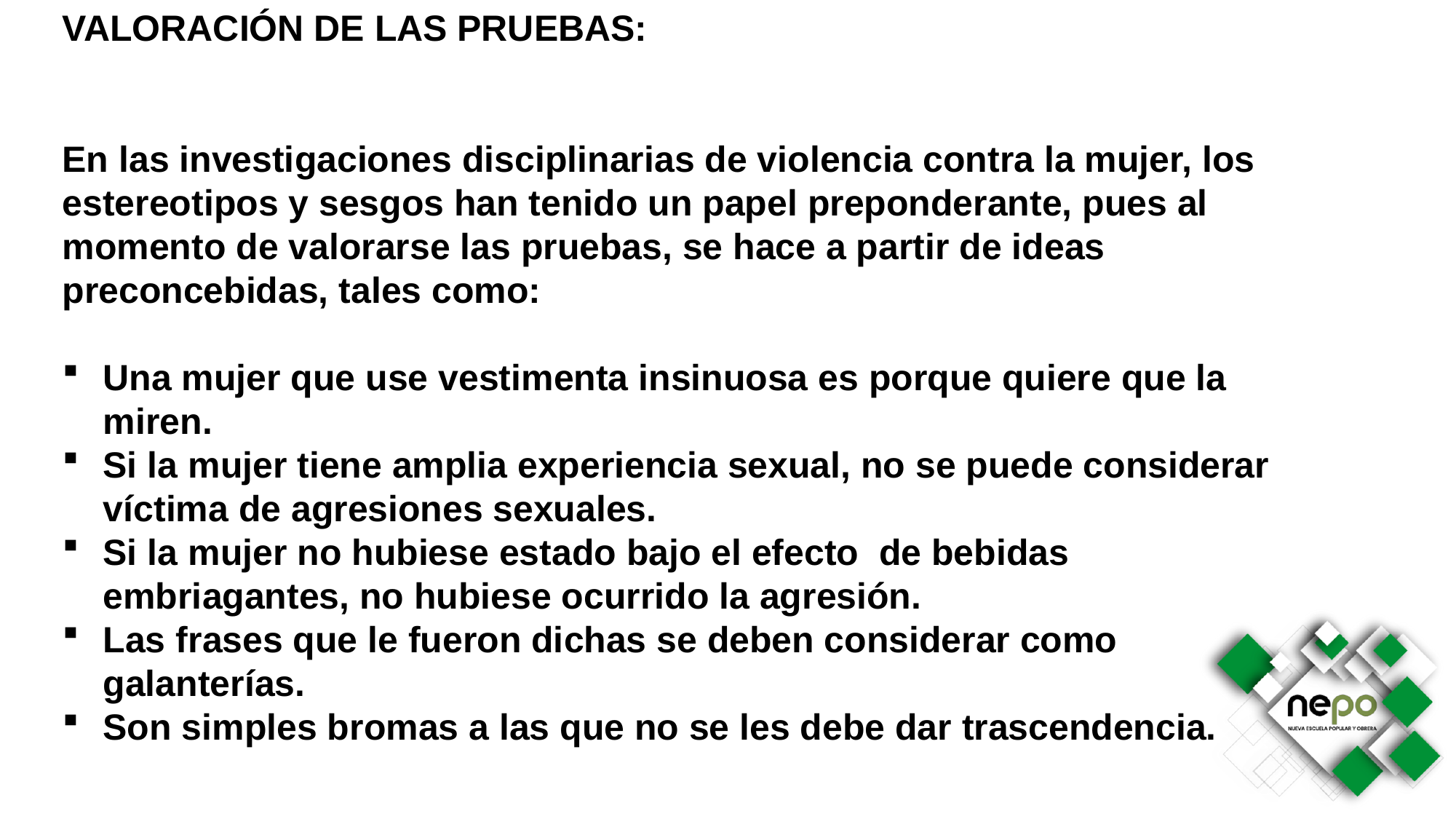

VALORACIÓN DE LAS PRUEBAS:

En las investigaciones disciplinarias de violencia contra la mujer, los estereotipos y sesgos han tenido un papel preponderante, pues al momento de valorarse las pruebas, se hace a partir de ideas preconcebidas, tales como:

Una mujer que use vestimenta insinuosa es porque quiere que la miren.
Si la mujer tiene amplia experiencia sexual, no se puede considerar víctima de agresiones sexuales.
Si la mujer no hubiese estado bajo el efecto  de bebidas embriagantes, no hubiese ocurrido la agresión.
Las frases que le fueron dichas se deben considerar como galanterías.
Son simples bromas a las que no se les debe dar trascendencia.